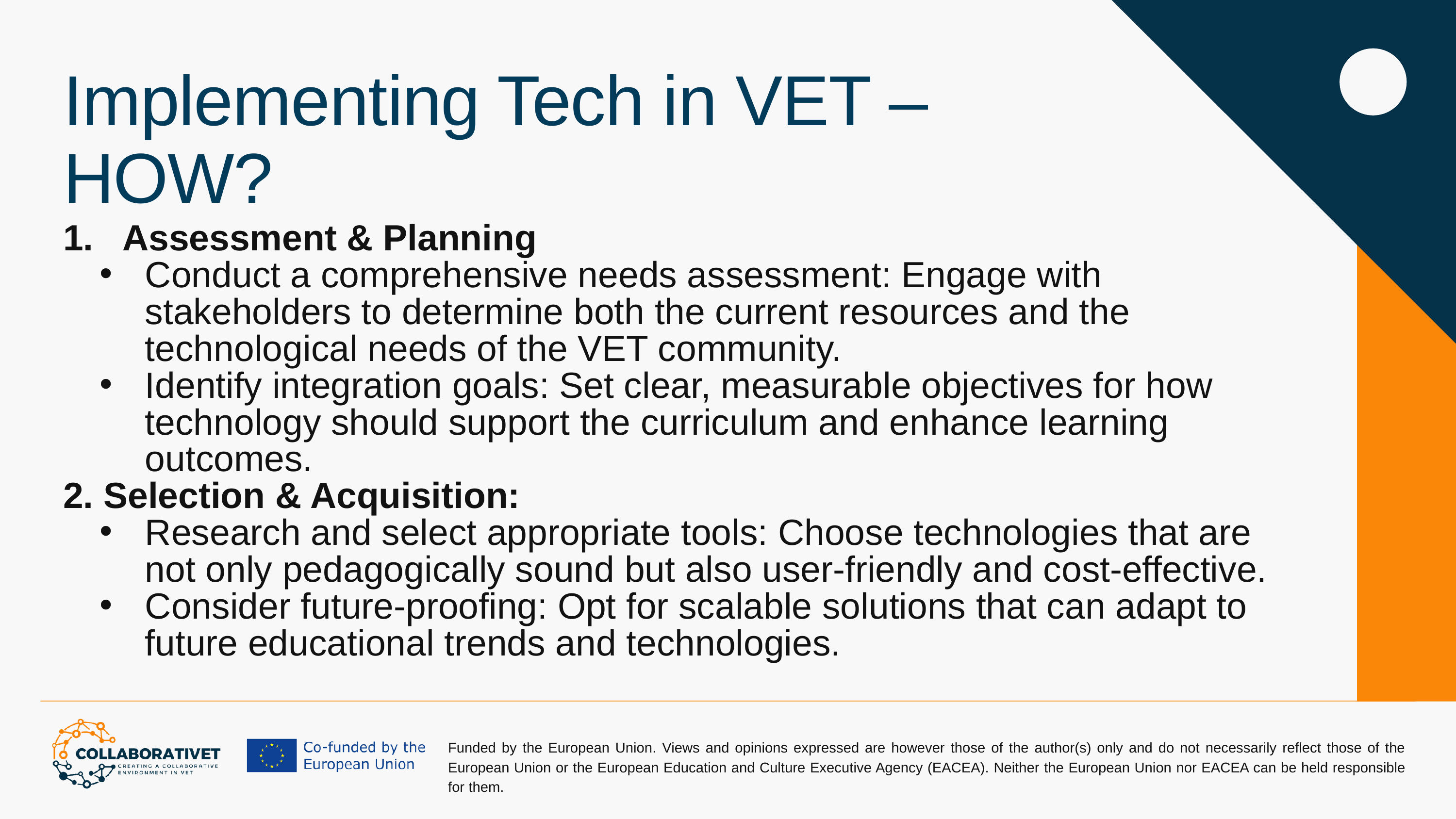

Implementing Tech in VET – HOW?
Assessment & Planning
Conduct a comprehensive needs assessment: Engage with stakeholders to determine both the current resources and the technological needs of the VET community.
Identify integration goals: Set clear, measurable objectives for how technology should support the curriculum and enhance learning outcomes.
2. Selection & Acquisition:
Research and select appropriate tools: Choose technologies that are not only pedagogically sound but also user-friendly and cost-effective.
Consider future-proofing: Opt for scalable solutions that can adapt to future educational trends and technologies.

Funded by the European Union. Views and opinions expressed are however those of the author(s) only and do not necessarily reflect those of the European Union or the European Education and Culture Executive Agency (EACEA). Neither the European Union nor EACEA can be held responsible for them.